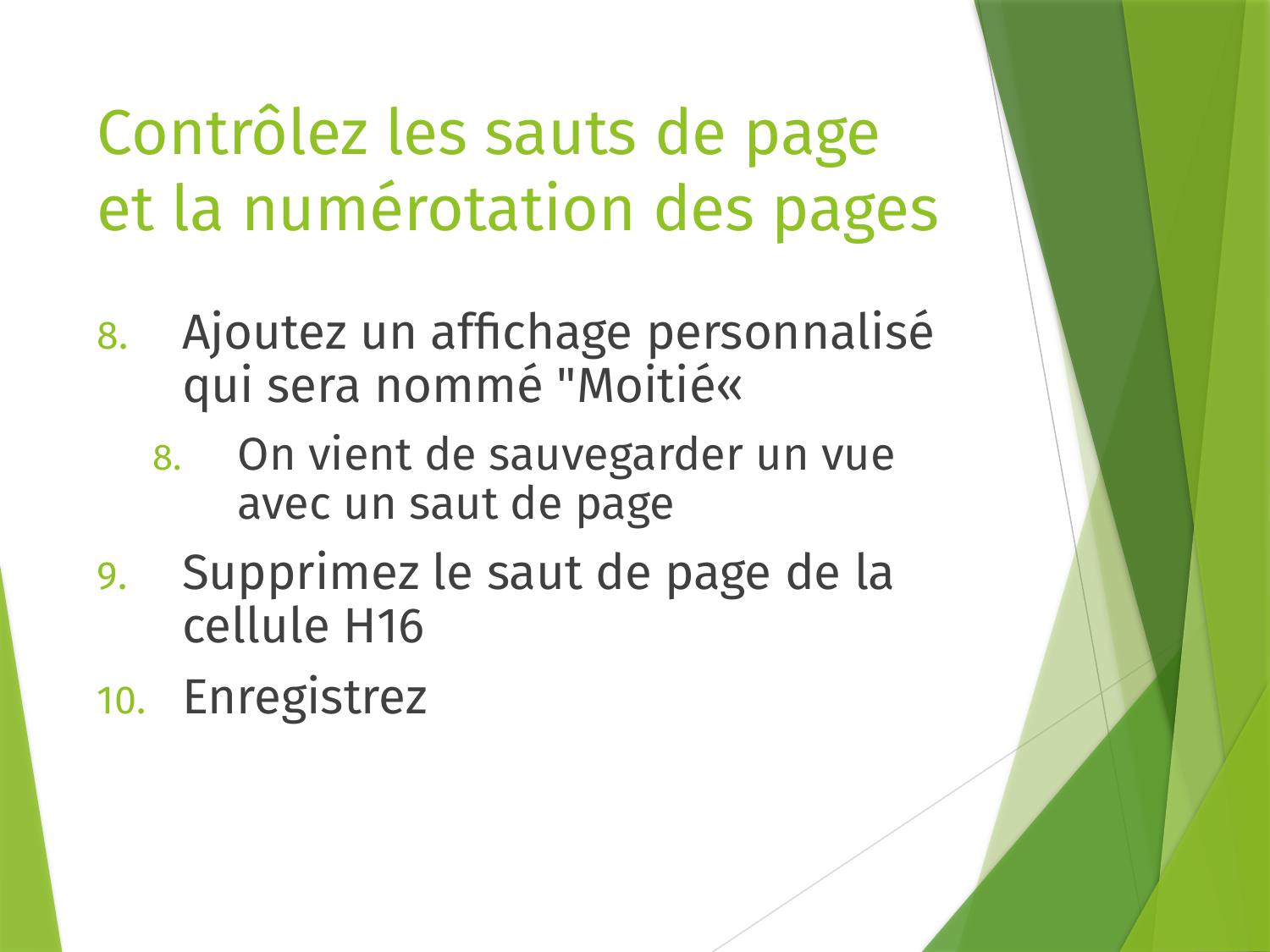

# Contrôlez les sauts de page et la numérotation des pages
Ajoutez un affichage personnalisé qui sera nommé "Moitié«
On vient de sauvegarder un vue avec un saut de page
Supprimez le saut de page de la cellule H16
Enregistrez